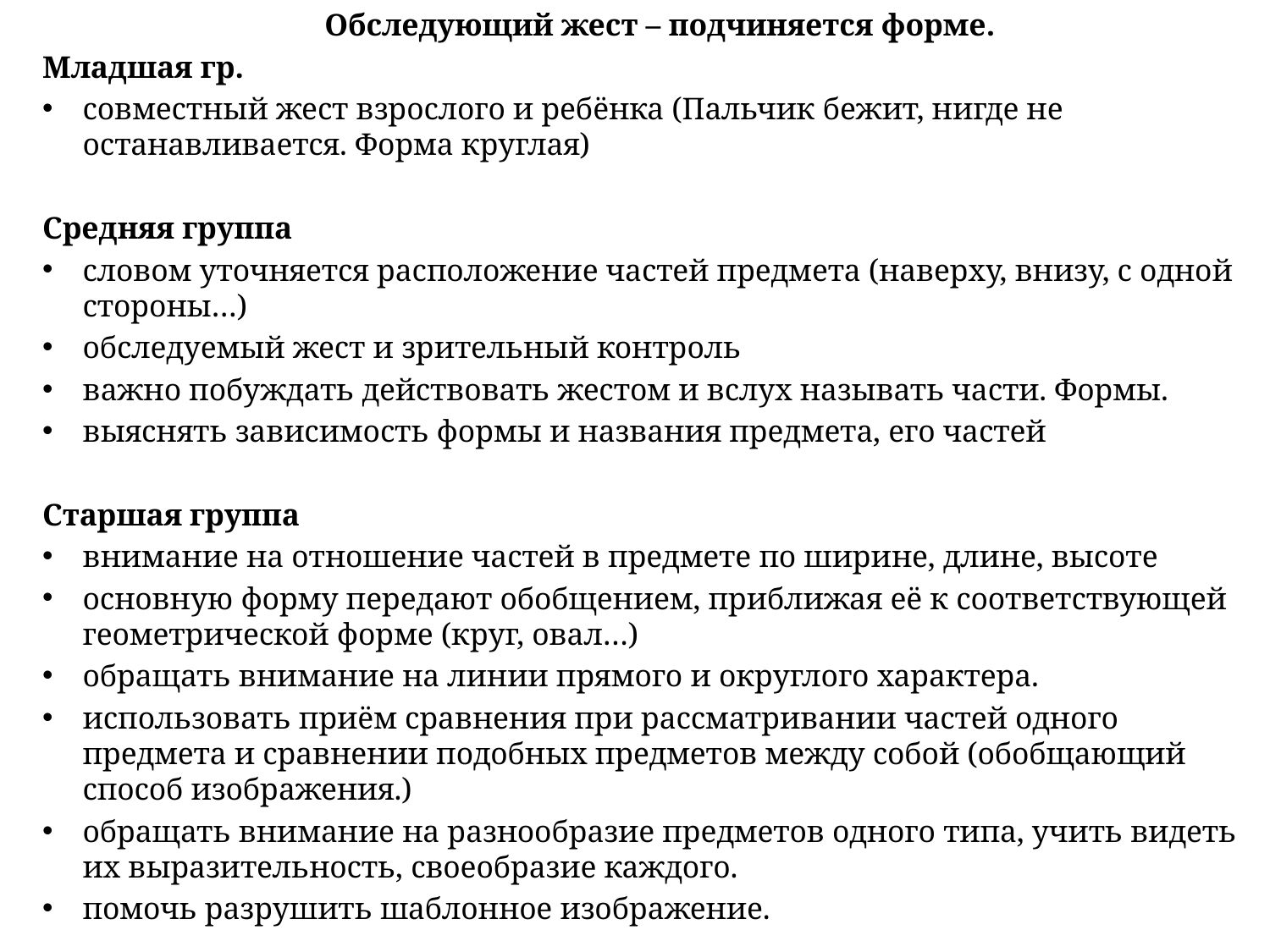

Обследующий жест – подчиняется форме.
Младшая гр.
совместный жест взрослого и ребёнка (Пальчик бежит, нигде не останавливается. Форма круглая)

Средняя группа
словом уточняется расположение частей предмета (наверху, внизу, с одной стороны…)
обследуемый жест и зрительный контроль
важно побуждать действовать жестом и вслух называть части. Формы.
выяснять зависимость формы и названия предмета, его частей

Старшая группа
внимание на отношение частей в предмете по ширине, длине, высоте
основную форму передают обобщением, приближая её к соответствующей геометрической форме (круг, овал…)
обращать внимание на линии прямого и округлого характера.
использовать приём сравнения при рассматривании частей одного предмета и сравнении подобных предметов между собой (обобщающий способ изображения.)
обращать внимание на разнообразие предметов одного типа, учить видеть их выразительность, своеобразие каждого.
помочь разрушить шаблонное изображение.

#